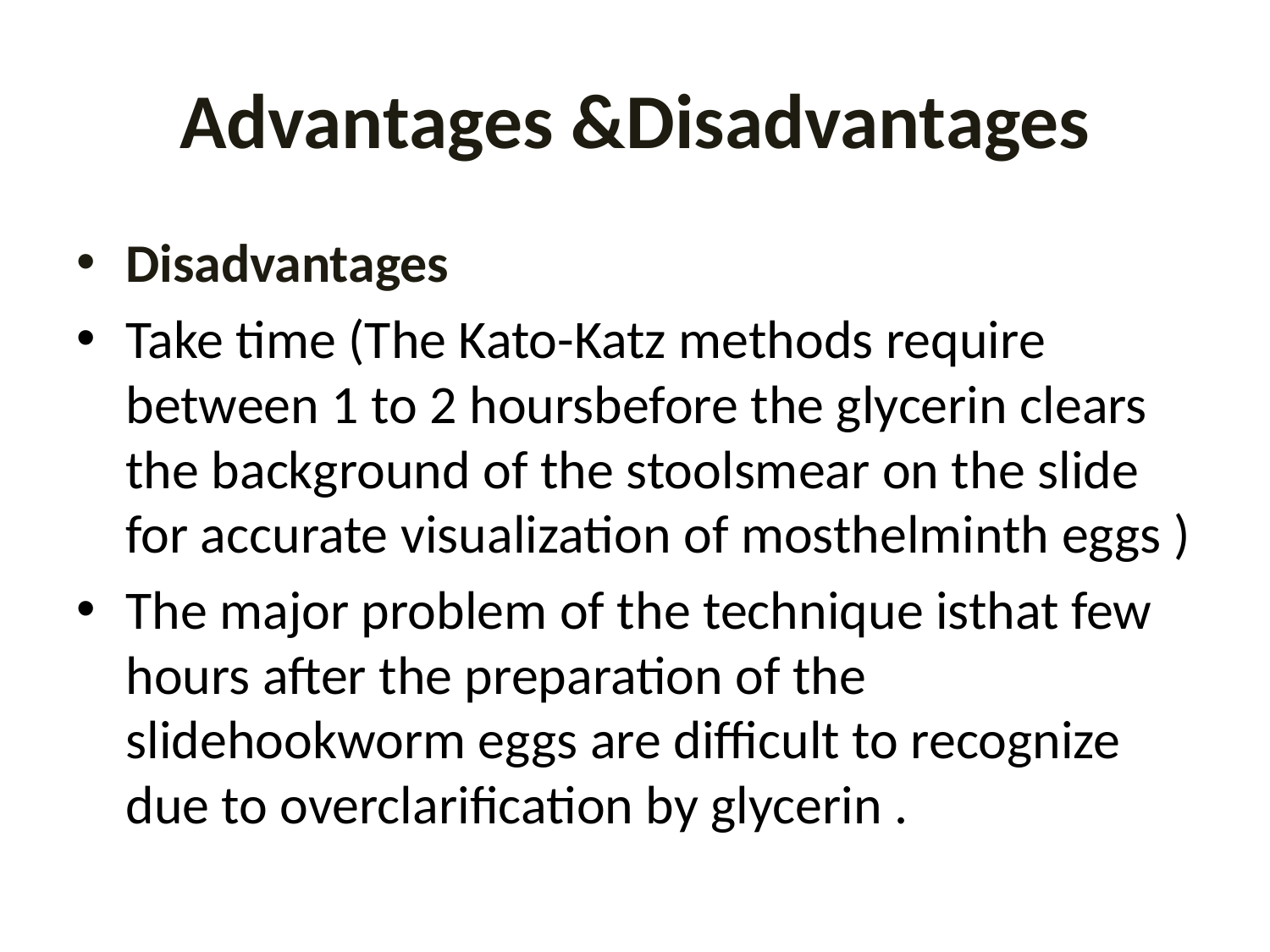

# Advantages &Disadvantages
Disadvantages
Take time (The Kato-Katz methods require between 1 to 2 hoursbefore the glycerin clears the background of the stoolsmear on the slide for accurate visualization of mosthelminth eggs )
The major problem of the technique isthat few hours after the preparation of the slidehookworm eggs are difficult to recognize due to overclarification by glycerin .